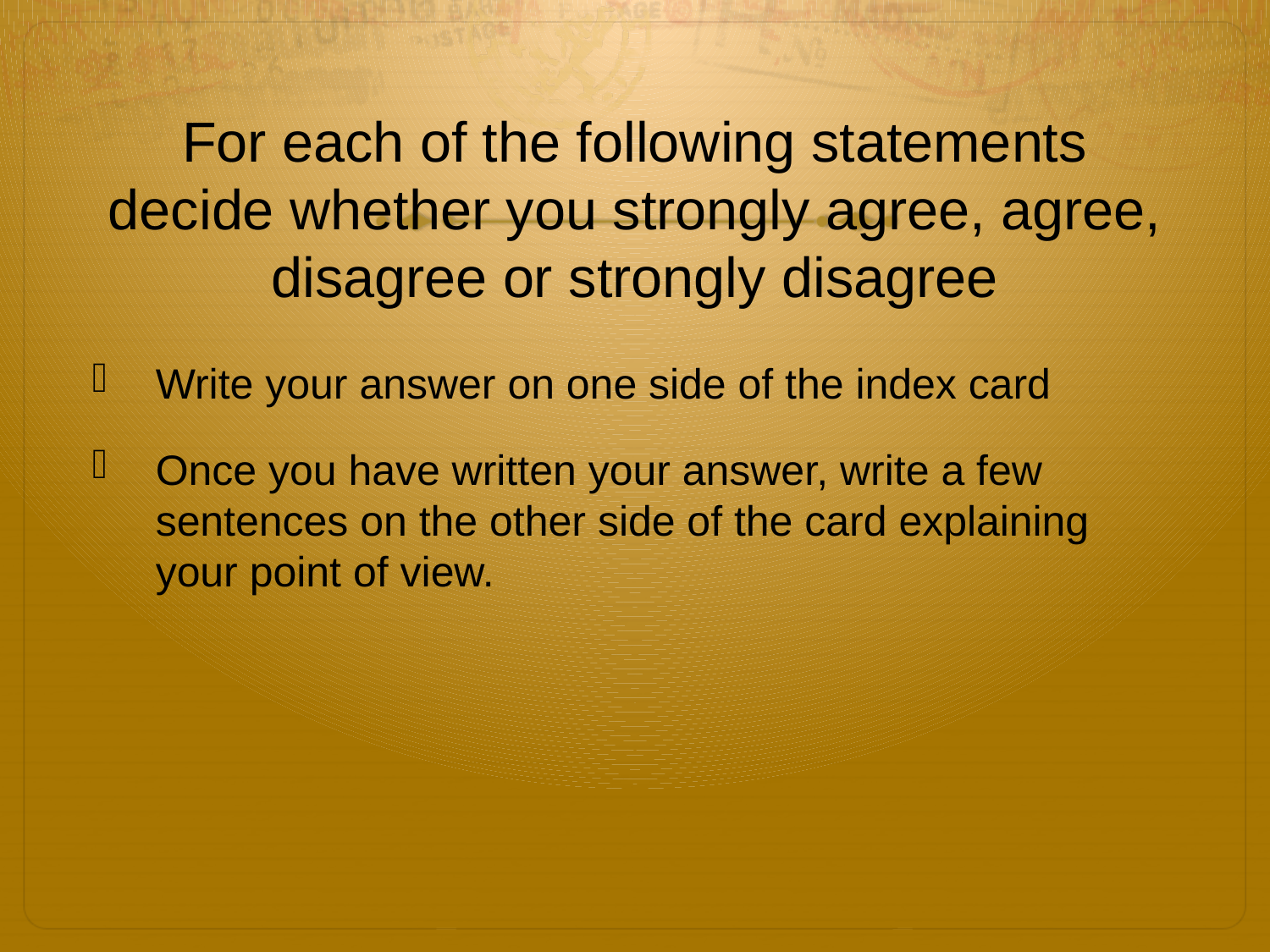

# For each of the following statements decide whether you strongly agree, agree, disagree or strongly disagree

Write your answer on one side of the index card
Once you have written your answer, write a few sentences on the other side of the card explaining your point of view.